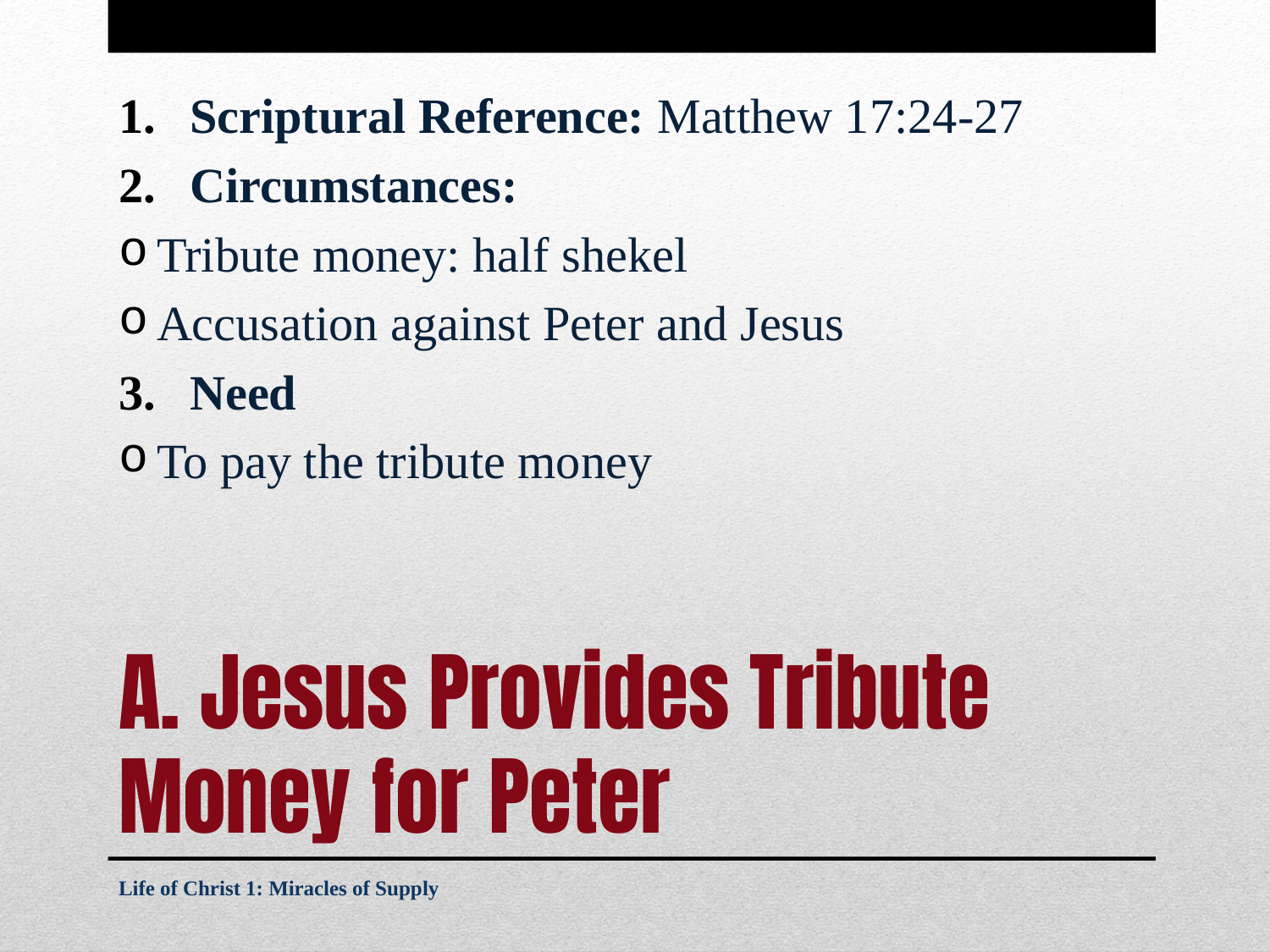

Scriptural Reference: Matthew 17:24-27
Circumstances:
Tribute money: half shekel
Accusation against Peter and Jesus
Need
To pay the tribute money
# A. Jesus Provides Tribute Money for Peter
Life of Christ 1: Miracles of Supply